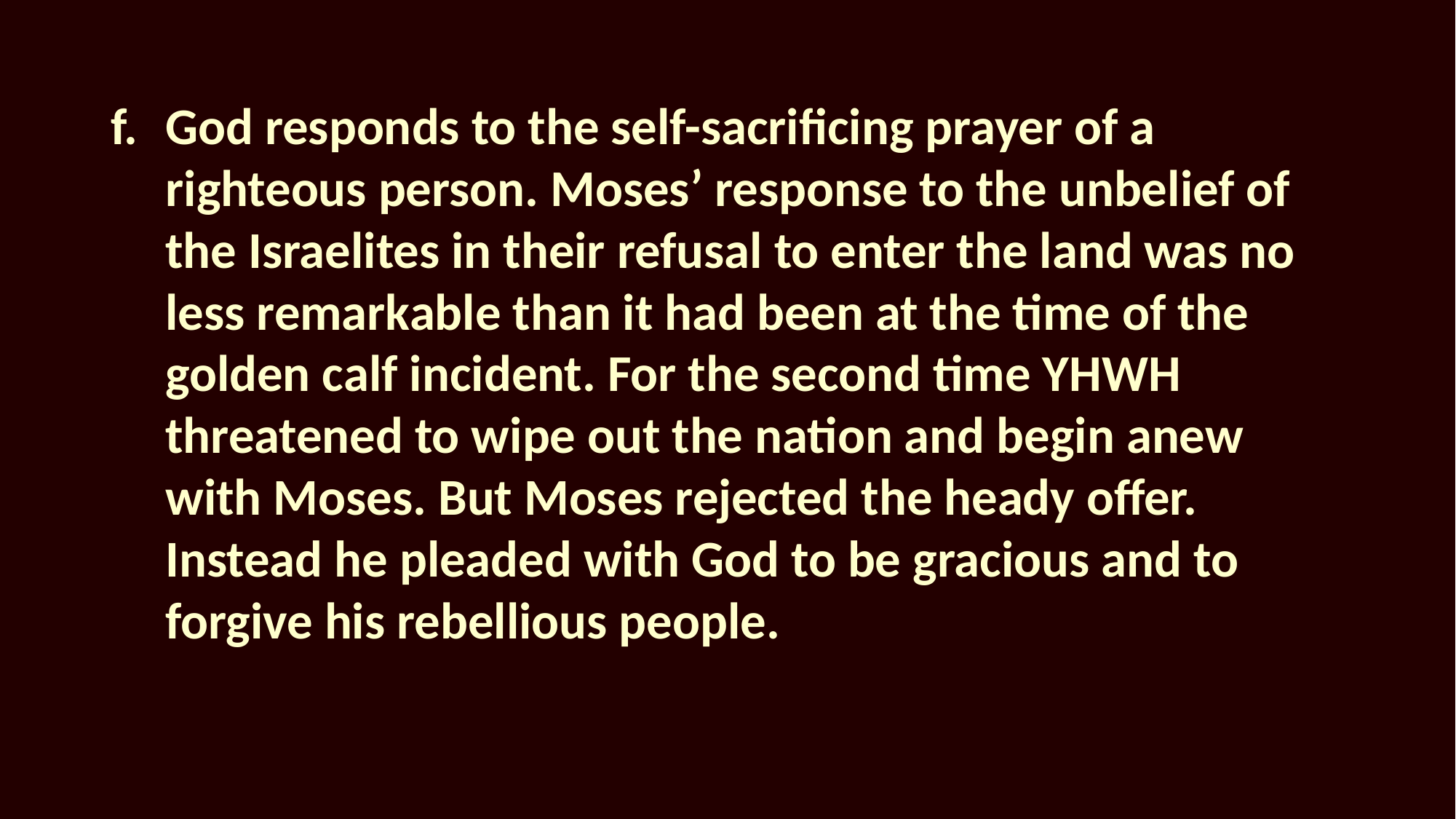

f.	God responds to the self-sacrificing prayer of a righteous person. Moses’ response to the unbelief of the Israelites in their refusal to enter the land was no less remarkable than it had been at the time of the golden calf incident. For the second time YHWH threatened to wipe out the nation and begin anew with Moses. But Moses rejected the heady offer. Instead he pleaded with God to be gracious and to forgive his rebellious people.